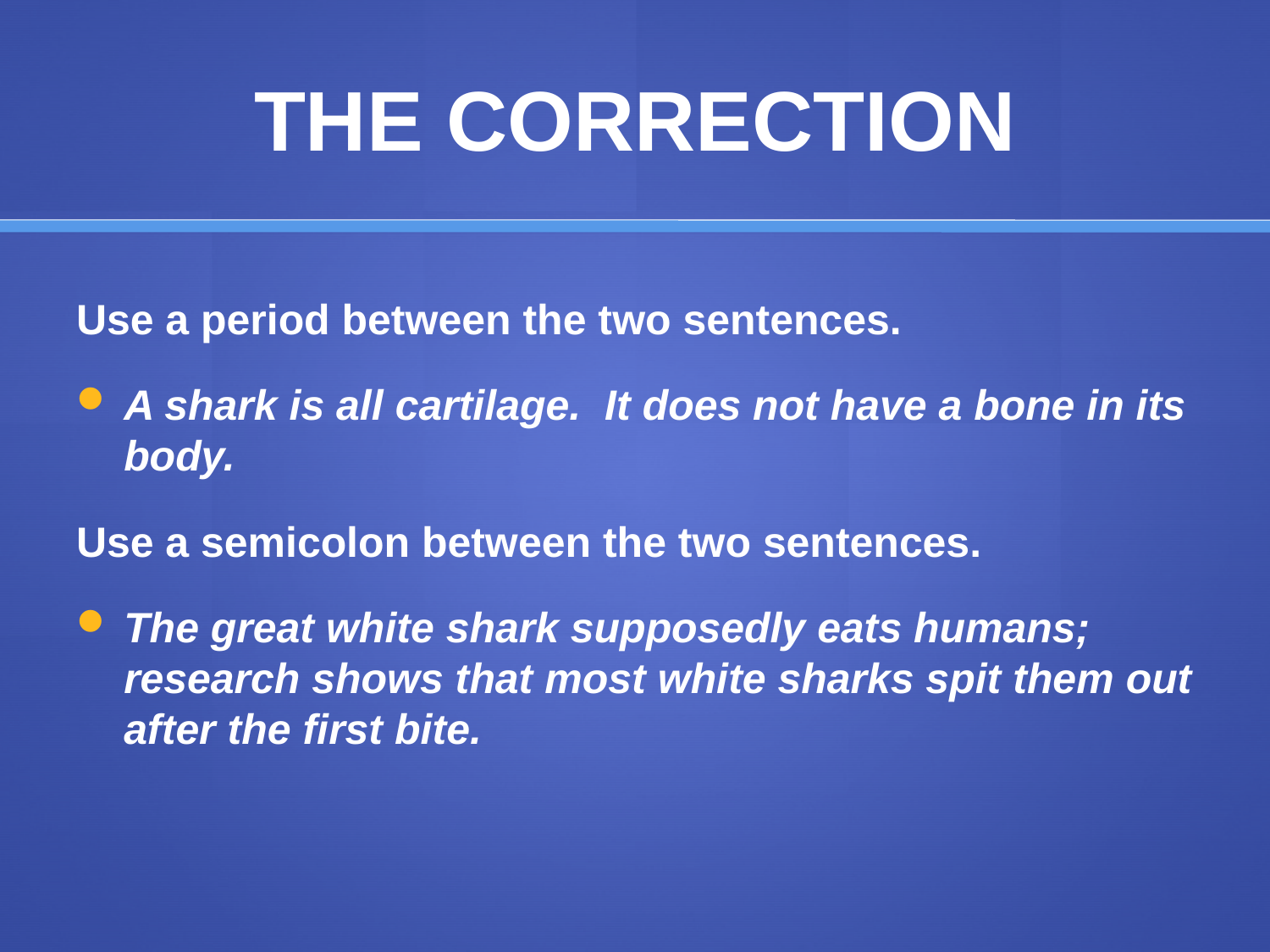

# THE CORRECTION
Use a period between the two sentences.
A shark is all cartilage.  It does not have a bone in its body.
Use a semicolon between the two sentences.
The great white shark supposedly eats humans; research shows that most white sharks spit them out after the first bite.